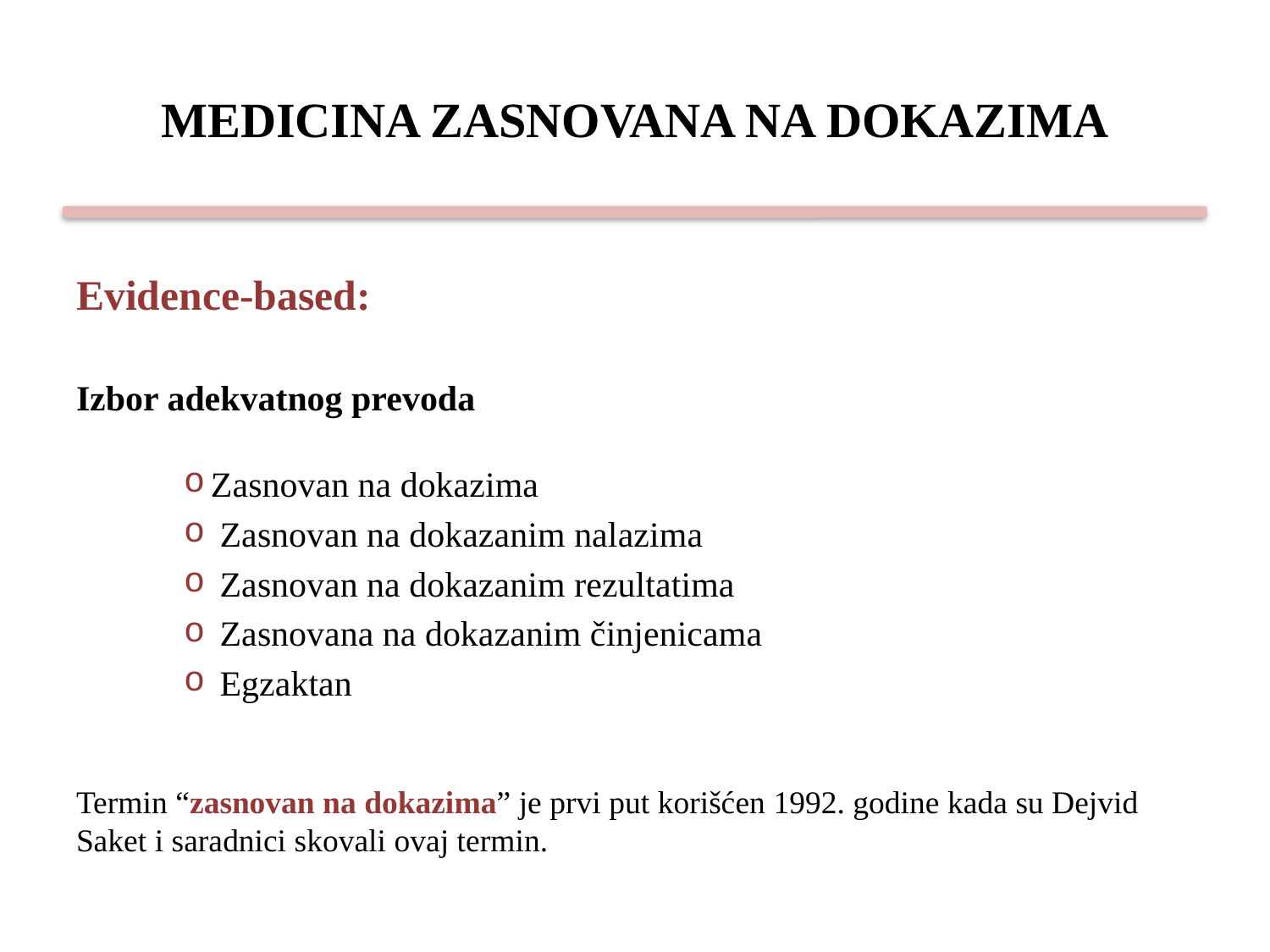

# MEDICINA ZASNOVANA NA DOKAZIMA

Evidence-based:

Izbor adekvatnog prevoda

Zasnovan na dokazima
 Zasnovan na dokazanim nalazima
 Zasnovan na dokazanim rezultatima
 Zasnovana na dokazanim činjenicama
 Egzaktan

Termin “zasnovan na dokazima” je prvi put korišćen 1992. godine kada su Dejvid Saket i saradnici skovali ovaj termin.